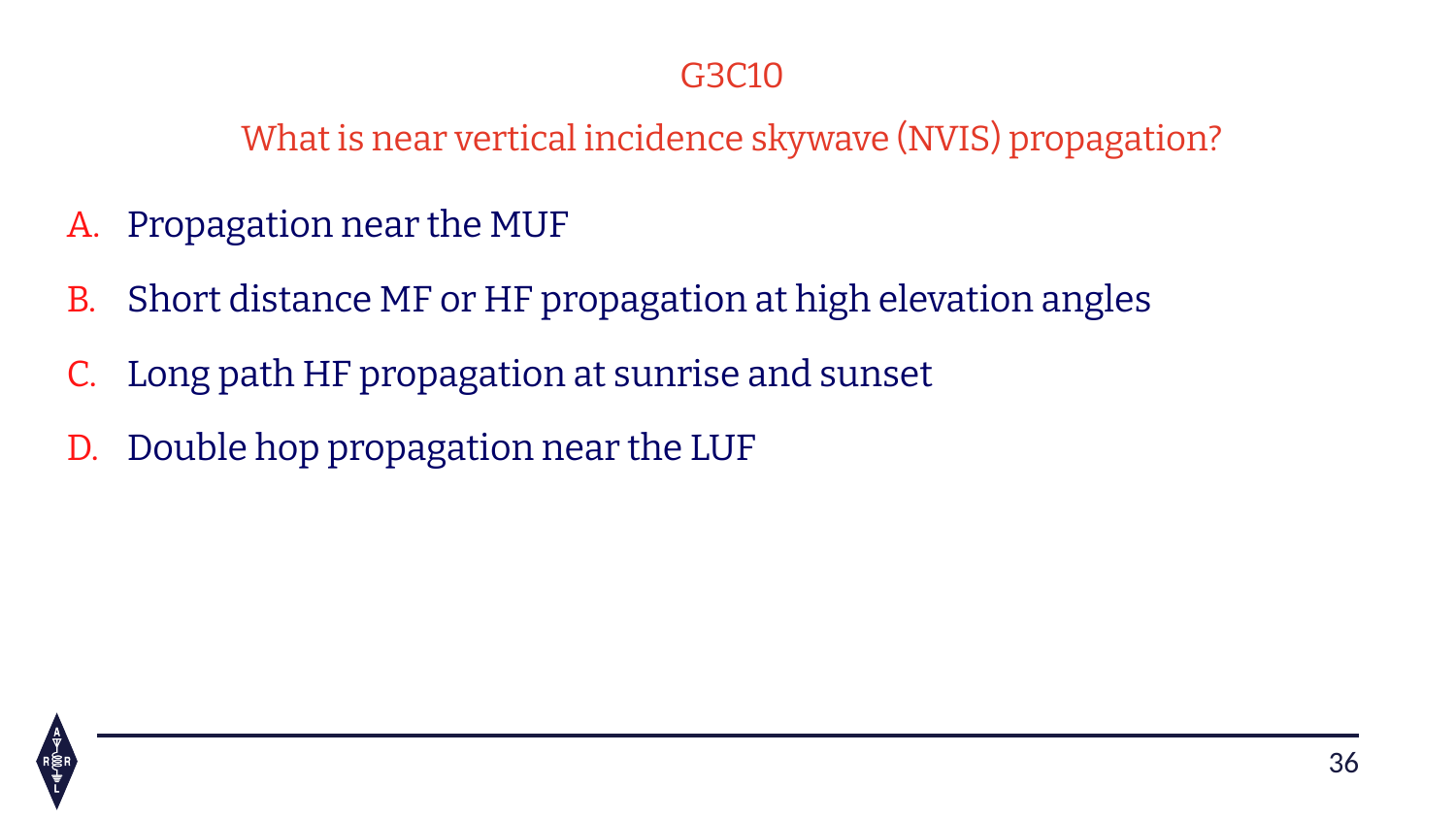

G3C10
What is near vertical incidence skywave (NVIS) propagation?
Propagation near the MUF
Short distance MF or HF propagation at high elevation angles
Long path HF propagation at sunrise and sunset
Double hop propagation near the LUF

36